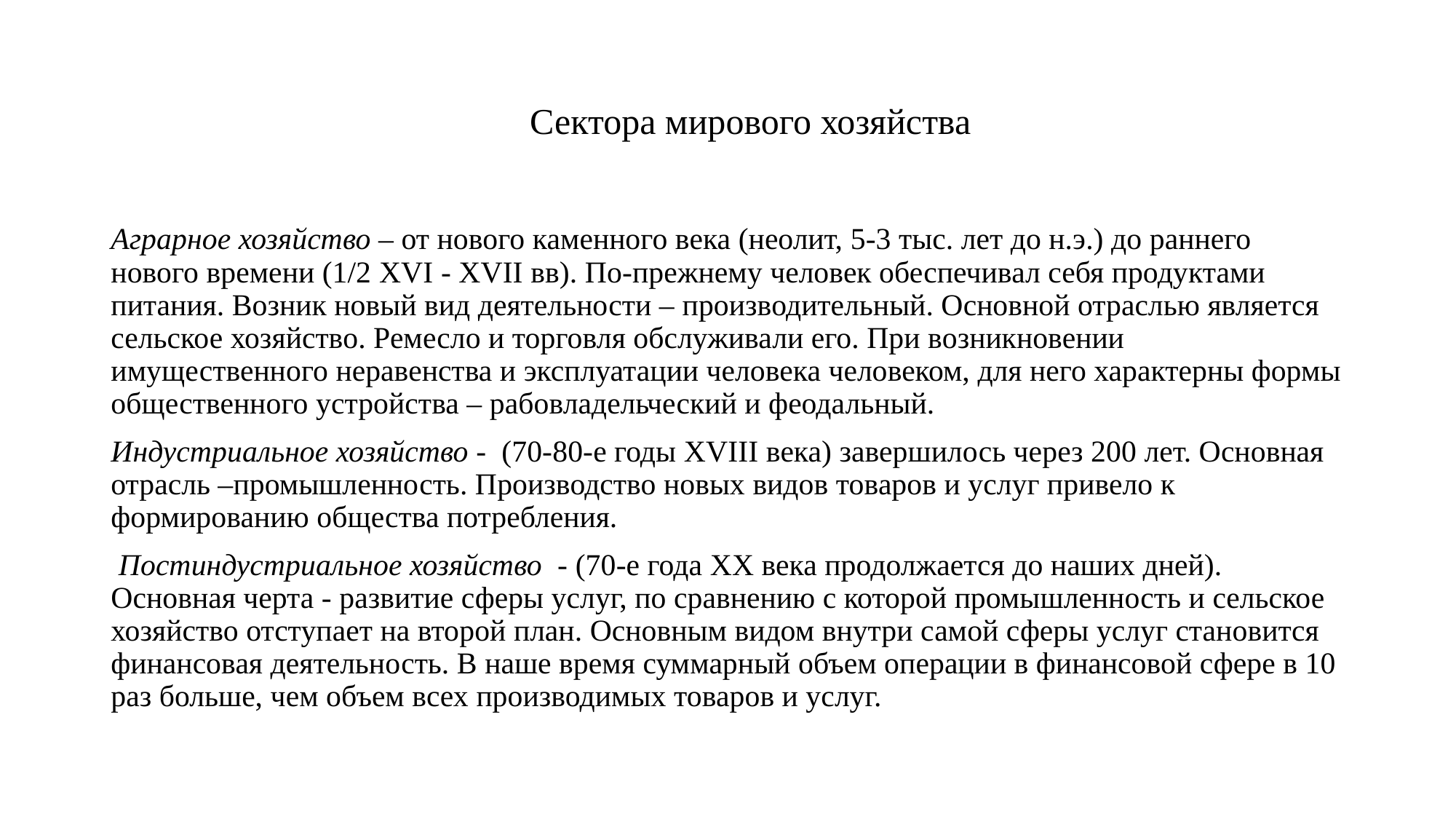

# Сектора мирового хозяйства
Аграрное хозяйство – от нового каменного века (неолит, 5-3 тыс. лет до н.э.) до раннего нового времени (1/2 XVI - XVII вв). По-прежнему человек обеспечивал себя продуктами питания. Возник новый вид деятельности – производительный. Основной отраслью является сельское хозяйство. Ремесло и торговля обслуживали его. При возникновении имущественного неравенства и эксплуатации человека человеком, для него характерны формы общественного устройства – рабовладельческий и феодальный.
Индустриальное хозяйство -  (70-80-е годы XVIII века) завершилось через 200 лет. Основная отрасль –промышленность. Производство новых видов товаров и услуг привело к формированию общества потребления.
 Постиндустриальное хозяйство  - (70-е года XX века продолжается до наших дней). Основная черта - развитие сферы услуг, по сравнению с которой промышленность и сельское хозяйство отступает на второй план. Основным видом внутри самой сферы услуг становится финансовая деятельность. В наше время суммарный объем операции в финансовой сфере в 10 раз больше, чем объем всех производимых товаров и услуг.